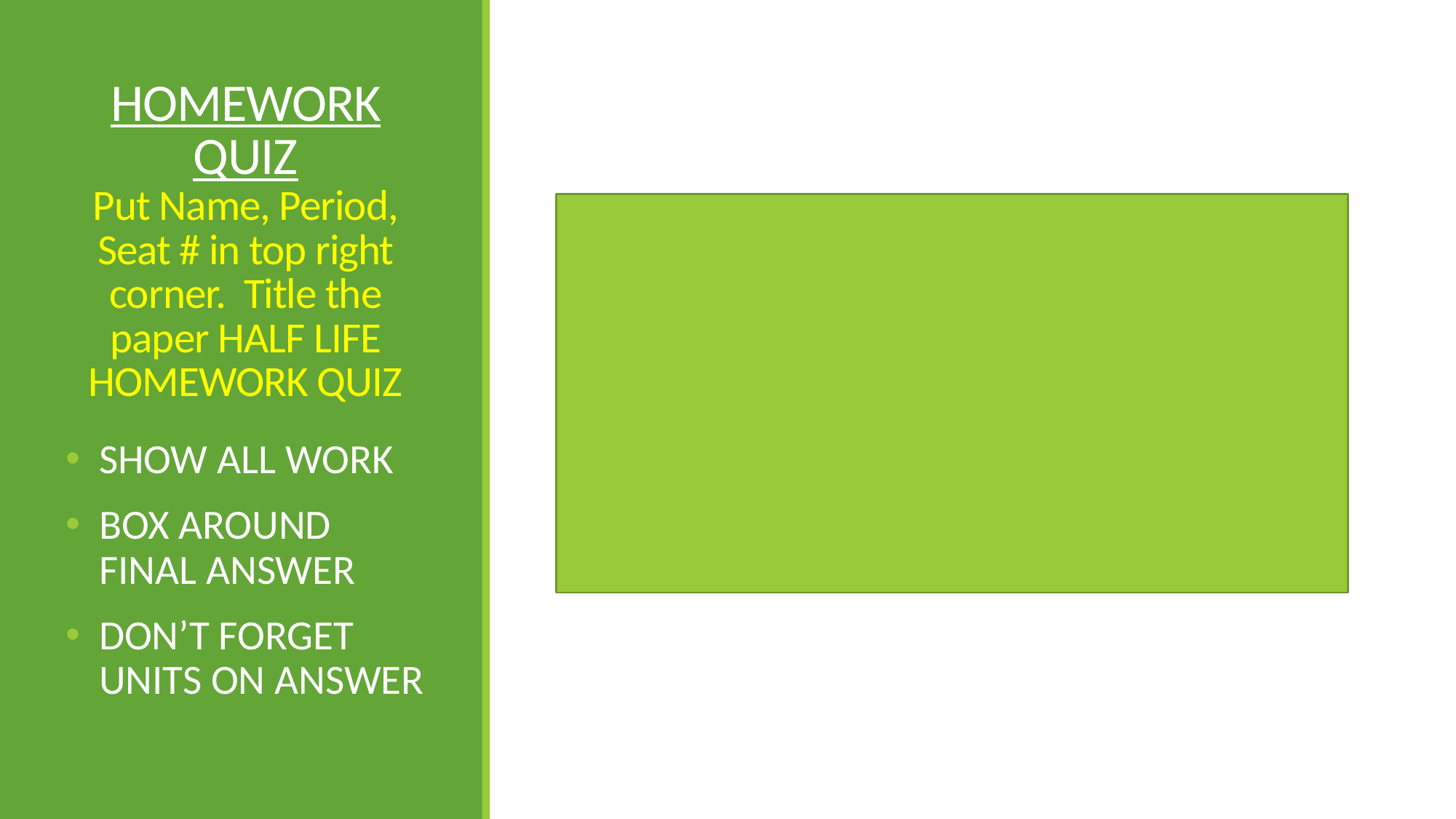

# HOMEWORK QUIZ Put Name, Period, Seat # in top right corner.  Title the paper HALF LIFE HOMEWORK QUIZ

How many grams of a 15 gram sample will remain after 50 days if the half life is 5 days?
SHOW ALL WORK
BOX AROUND FINAL ANSWER
DON’T FORGET UNITS ON ANSWER